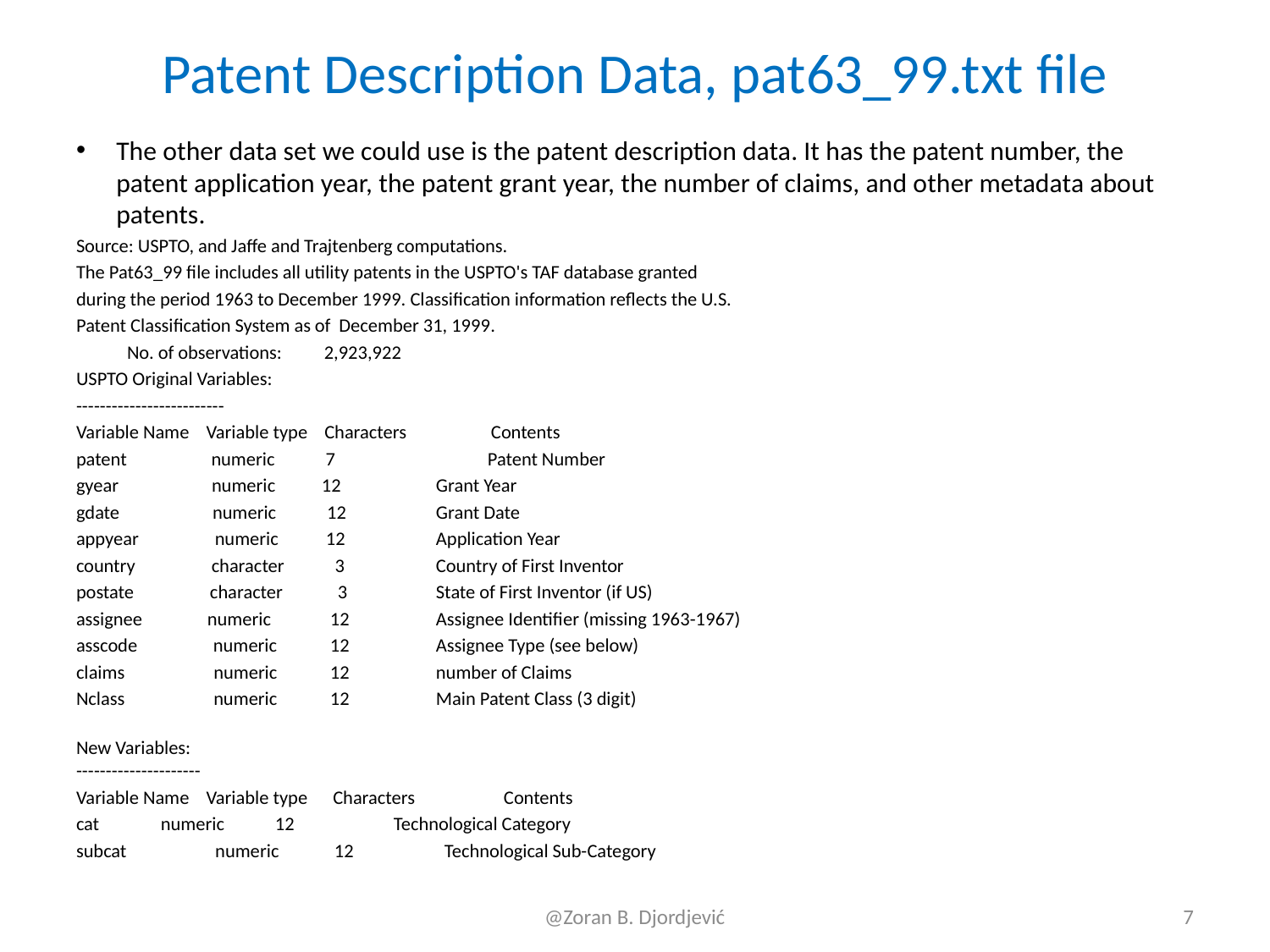

# Patent Description Data, pat63_99.txt file
The other data set we could use is the patent description data. It has the patent number, the patent application year, the patent grant year, the number of claims, and other metadata about patents.
Source: USPTO, and Jaffe and Trajtenberg computations.
The Pat63_99 file includes all utility patents in the USPTO's TAF database granted
during the period 1963 to December 1999. Classification information reflects the U.S.
Patent Classification System as of  December 31, 1999.
	No. of observations:          2,923,922
USPTO Original Variables:
-------------------------
Variable Name    Variable type    Characters                    Contents
patent                    numeric            7                                    Patent Number
gyear                      numeric	          12		 Grant Year
gdate                      numeric            12		 Grant Date
appyear                  numeric	           12 		 Application Year
country                  character            3		 Country of First Inventor
postate                  character             3		 State of First Inventor (if US)
assignee      	       numeric	            12		 Assignee Identifier (missing 1963-1967)
asscode                  numeric	            12		 Assignee Type (see below)
claims                     numeric	            12		 number of Claims
Nclass                     numeric	            12 		 Main Patent Class (3 digit)

New Variables:
---------------------
Variable Name    Variable type      Characters                     Contents
cat	        numeric	           12		   Technological Category
subcat                     numeric	             12		   Technological Sub-Category

@Zoran B. Djordjević
7